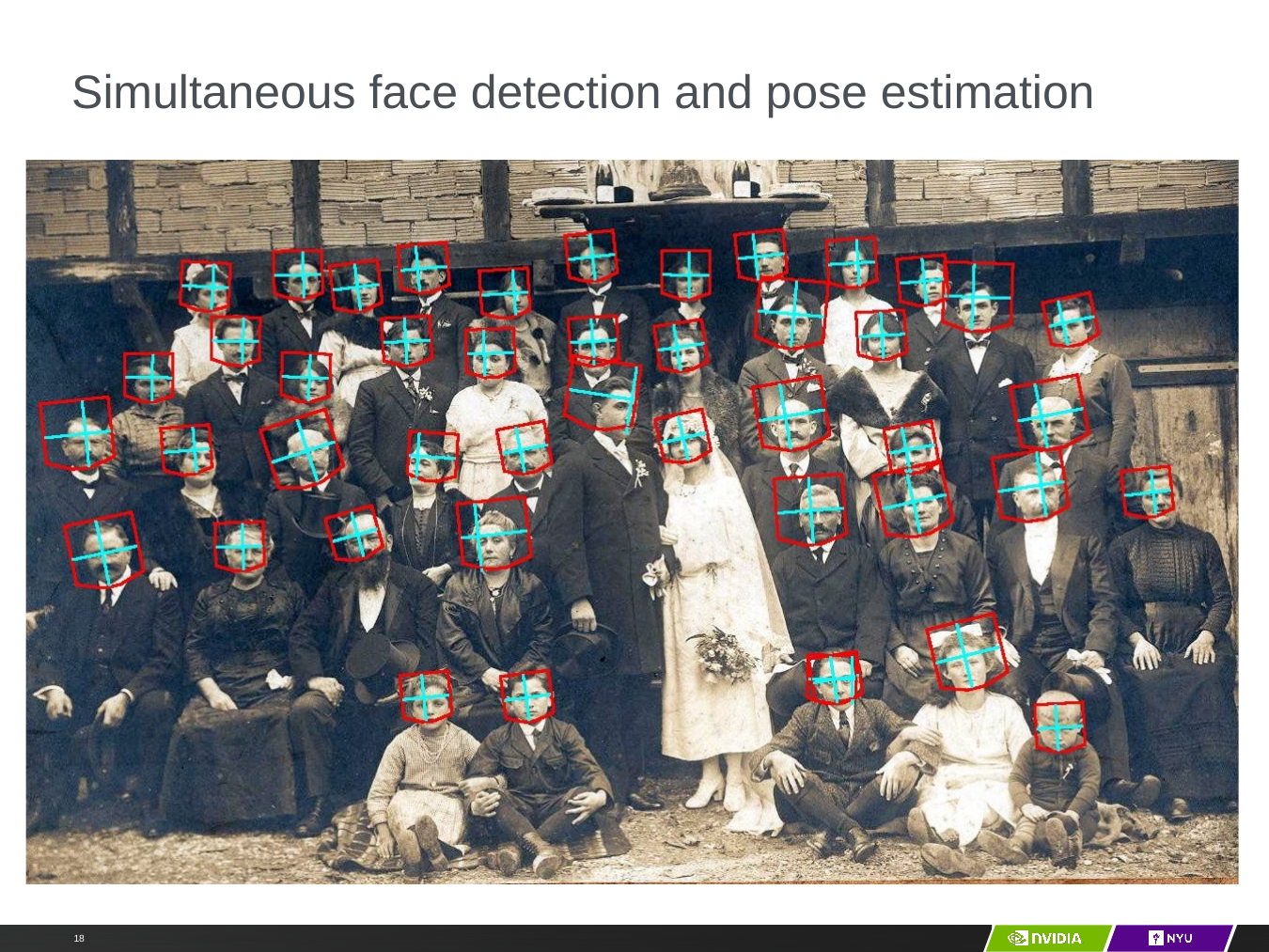

# Simultaneous face detection and pose estimation
Y LeCun